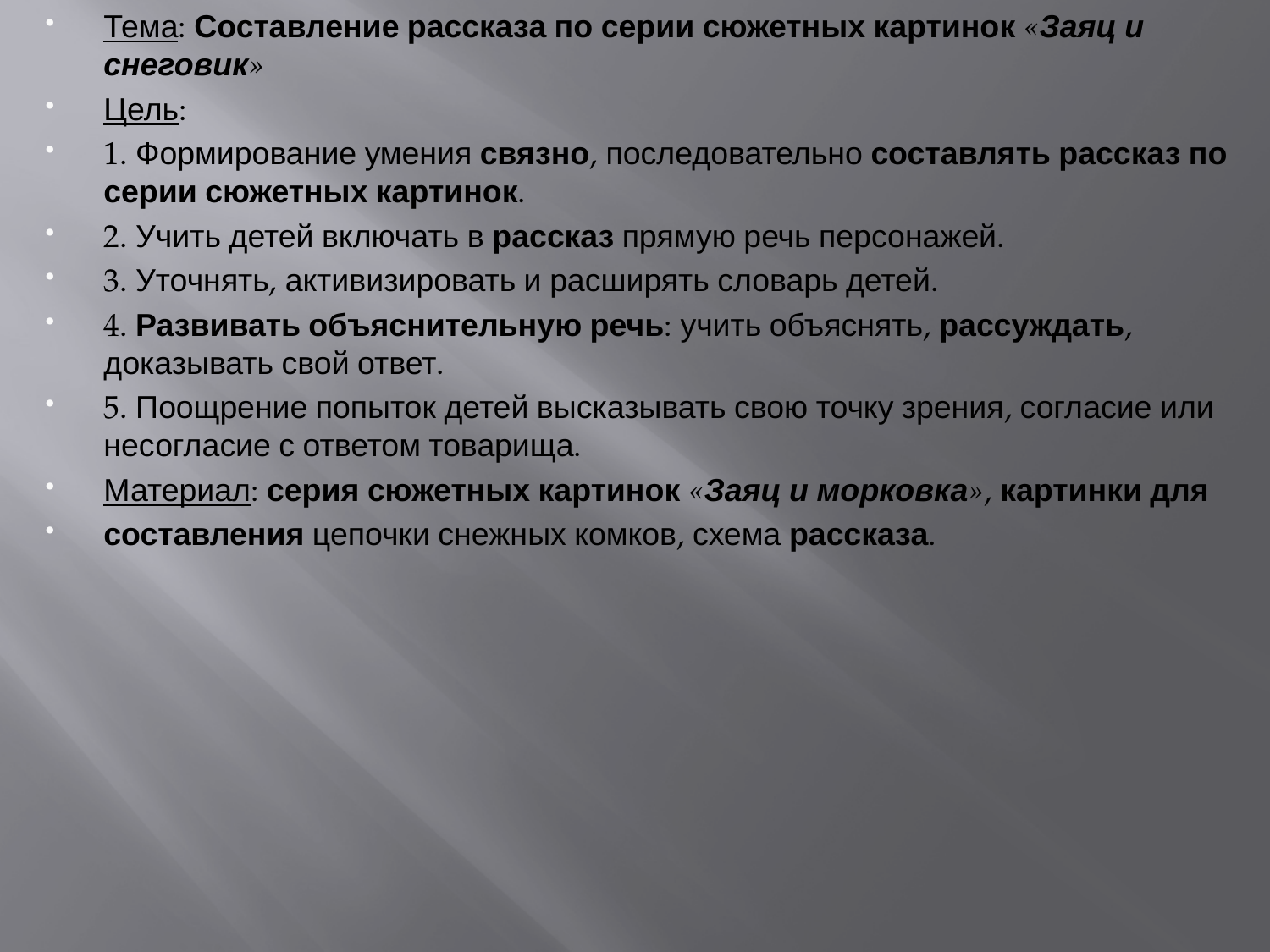

Тема: Составление рассказа по серии сюжетных картинок «Заяц и снеговик»
Цель:
1. Формирование умения связно, последовательно составлять рассказ по серии сюжетных картинок.
2. Учить детей включать в рассказ прямую речь персонажей.
3. Уточнять, активизировать и расширять словарь детей.
4. Развивать объяснительную речь: учить объяснять, рассуждать, доказывать свой ответ.
5. Поощрение попыток детей высказывать свою точку зрения, согласие или несогласие с ответом товарища.
Материал: серия сюжетных картинок «Заяц и морковка», картинки для
составления цепочки снежных комков, схема рассказа.

#